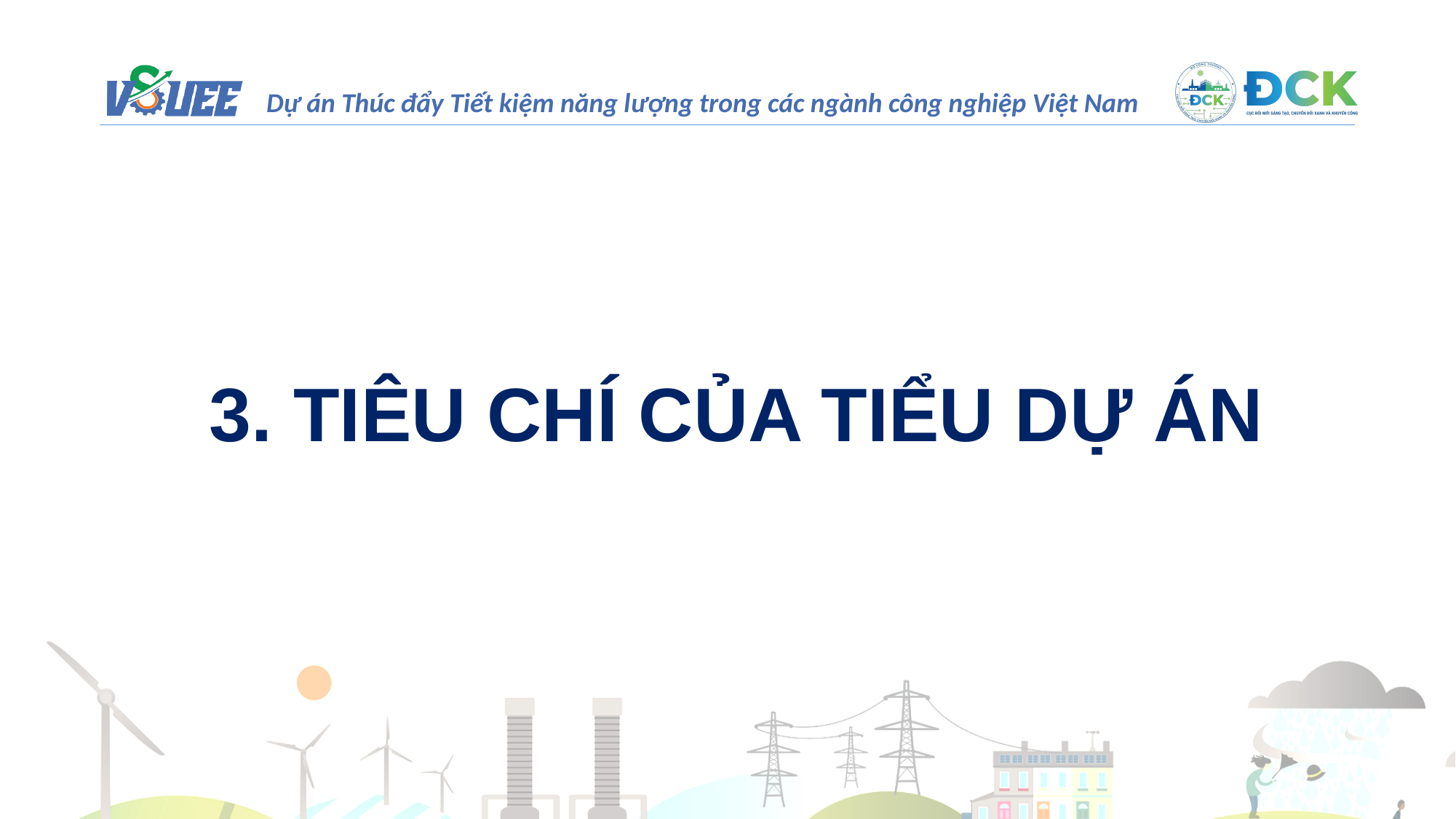

3. TIÊU CHÍ CỦA TIỂU DỰ ÁN